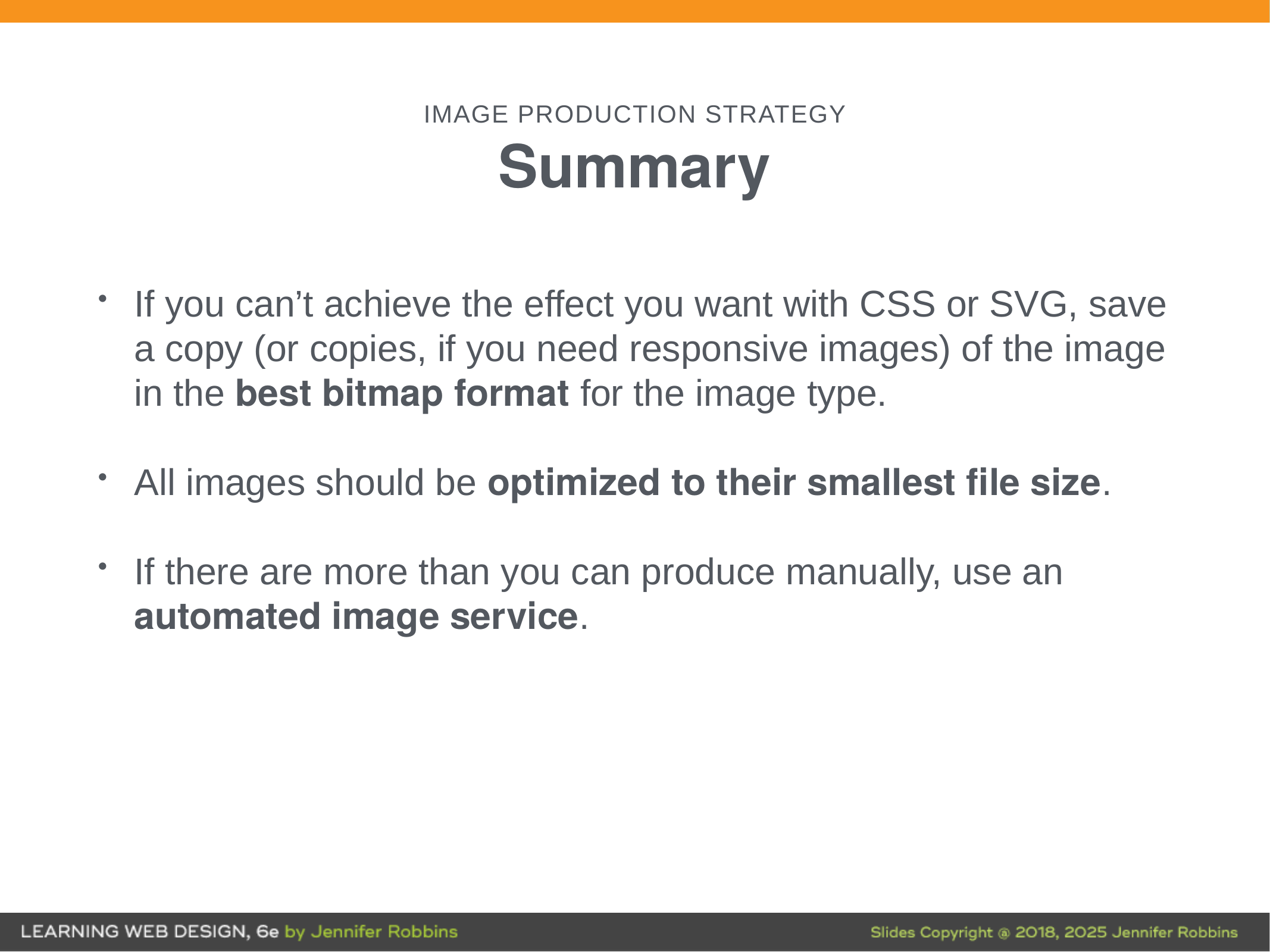

# IMAGE PRODUCTION STRATEGY
Summary
If you can’t achieve the effect you want with CSS or SVG, save a copy (or copies, if you need responsive images) of the image in the best bitmap format for the image type.
All images should be optimized to their smallest file size.
If there are more than you can produce manually, use an automated image service.